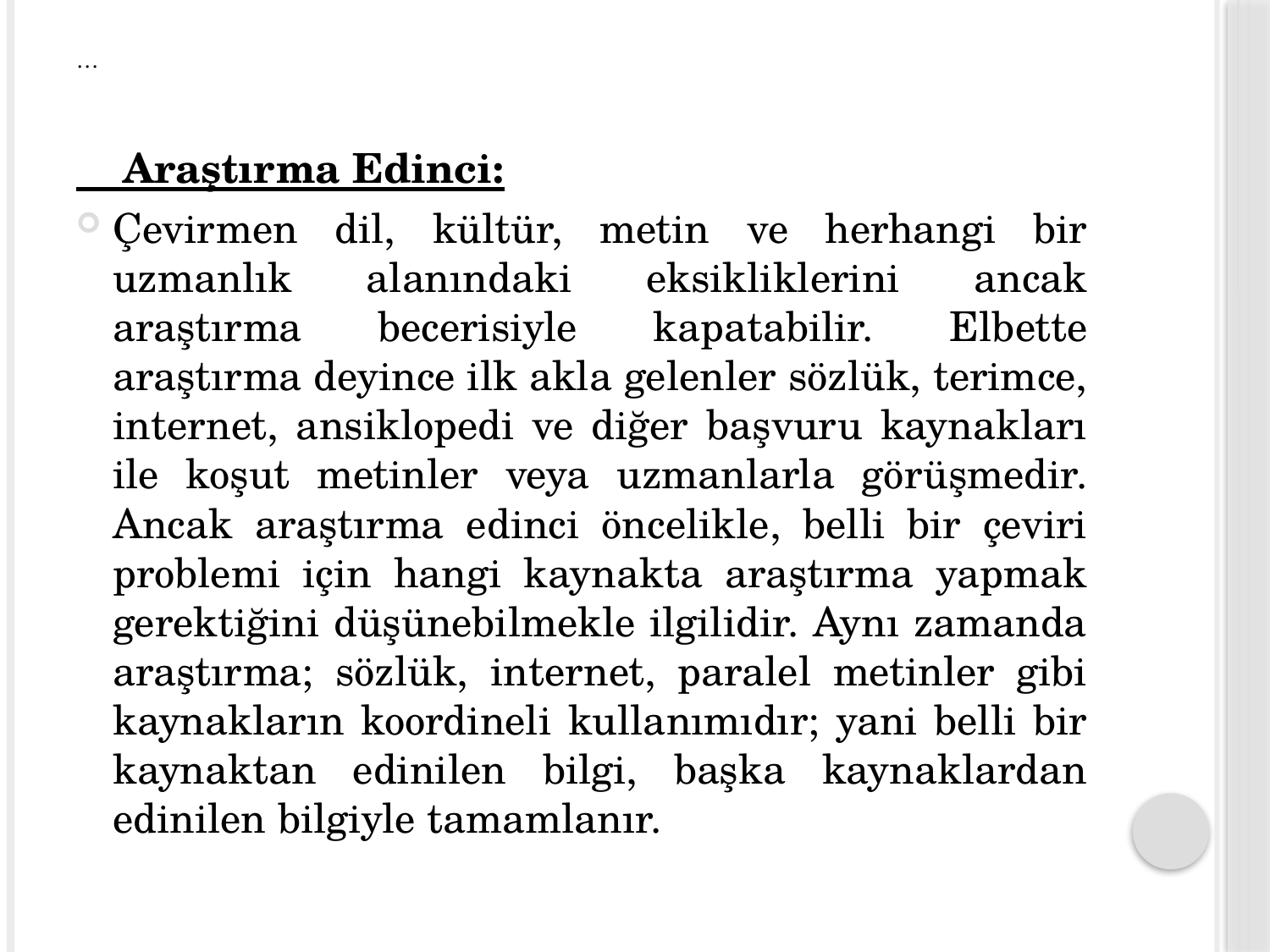

# …
    Araştırma Edinci:
Çevirmen dil, kültür, metin ve herhangi bir uzmanlık alanındaki eksikliklerini ancak araştırma becerisiyle kapatabilir. Elbette araştırma deyince ilk akla gelenler sözlük, terimce, internet, ansiklopedi ve diğer başvuru kaynakları ile koşut metinler veya uzmanlarla görüşmedir. Ancak araştırma edinci öncelikle, belli bir çeviri problemi için hangi kaynakta araştırma yapmak gerektiğini düşünebilmekle ilgilidir. Aynı zamanda araştırma; sözlük, internet, paralel metinler gibi kaynakların koordineli kullanımıdır; yani belli bir kaynaktan edinilen bilgi, başka kaynaklardan edinilen bilgiyle tamamlanır.